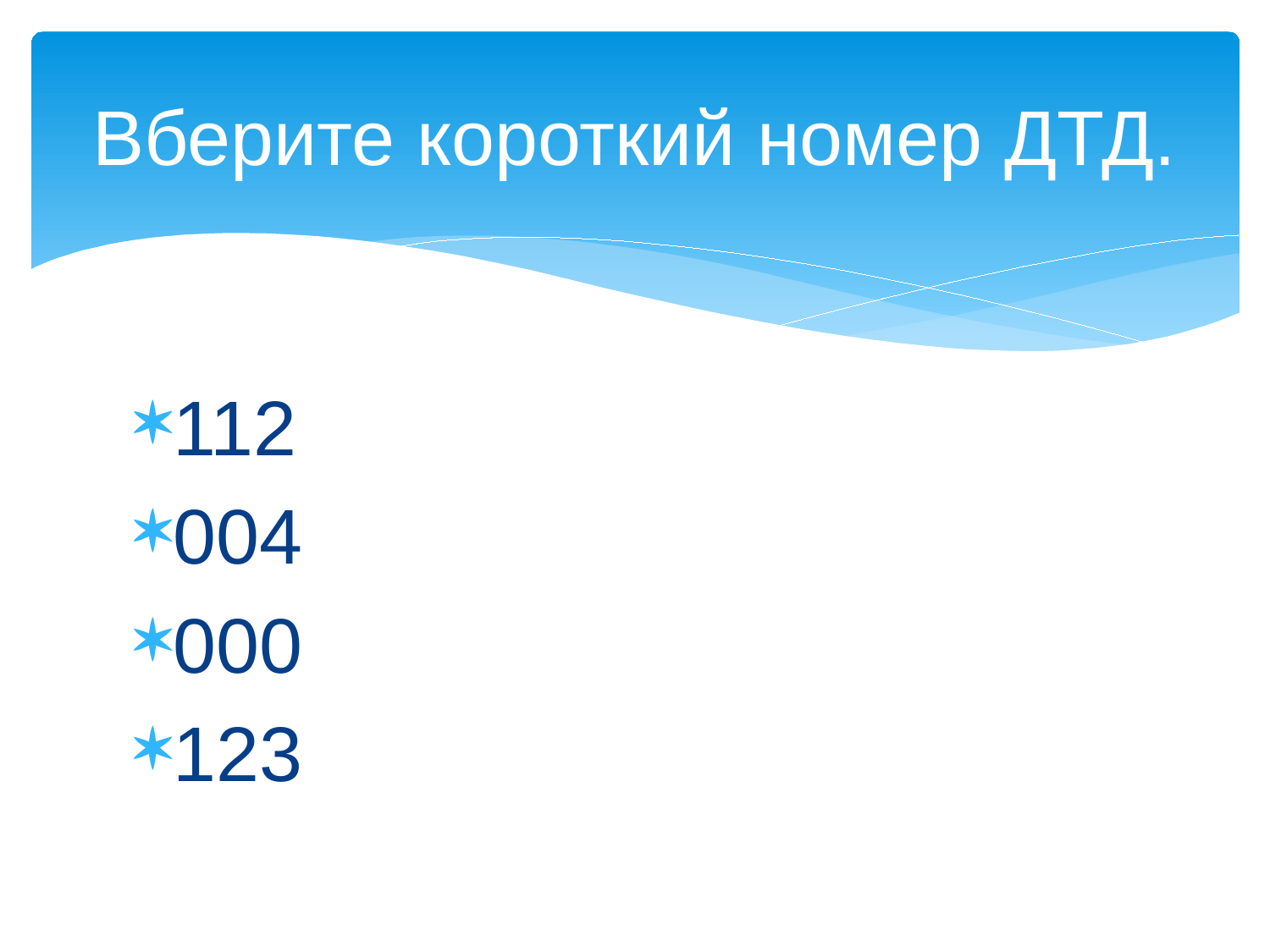

# Вберите короткий номер ДТД.
112
004
000
123